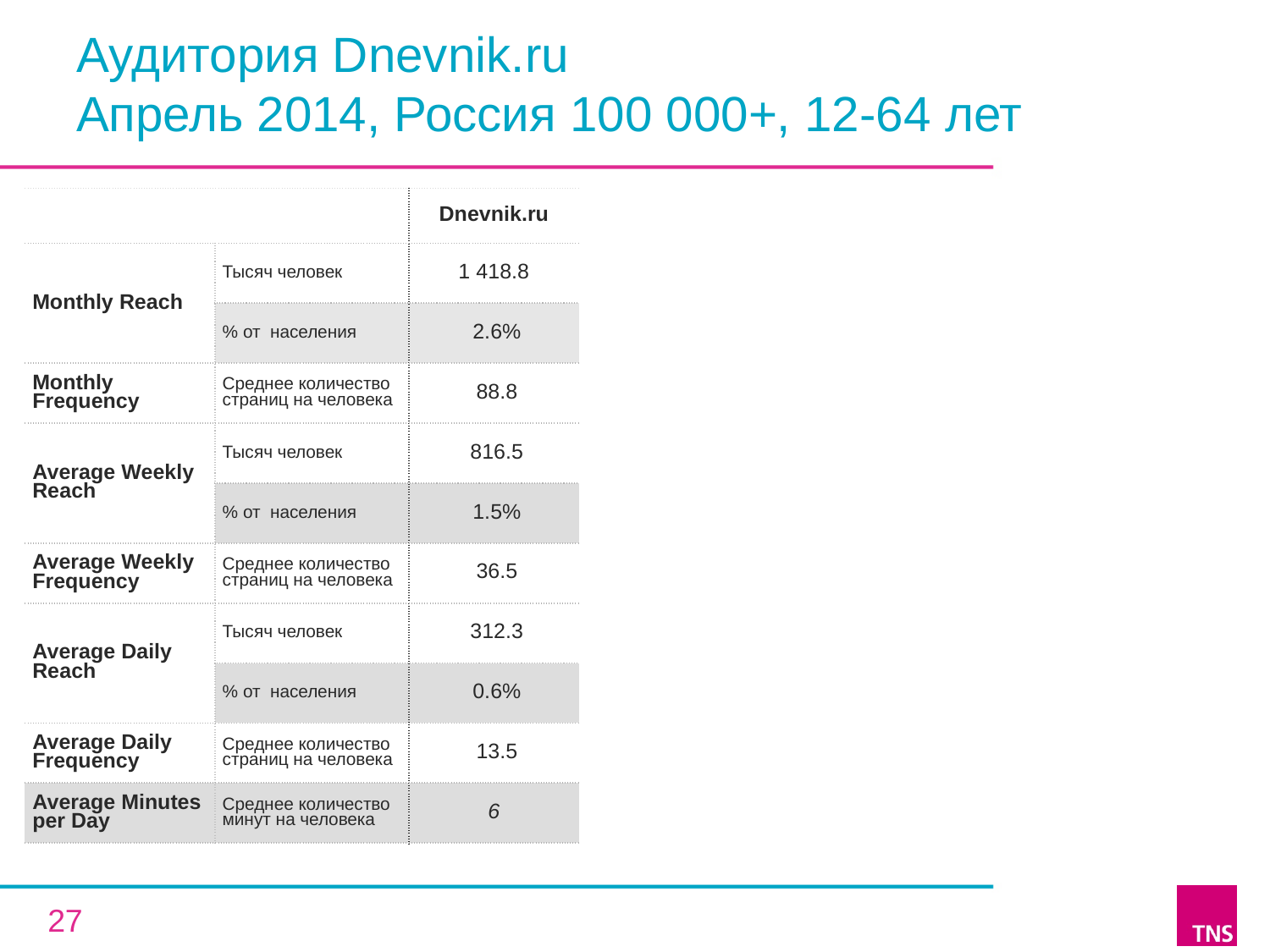

# Аудитория Dnevnik.ru Апрель 2014, Россия 100 000+, 12-64 лет
|  |  | Dnevnik.ru |
| --- | --- | --- |
| Monthly Reach | Тысяч человек | 1 418.8 |
|  | % от населения | 2.6% |
| Monthly Frequency | Среднее количество страниц на человека | 88.8 |
| Average Weekly Reach | Тысяч человек | 816.5 |
|  | % от населения | 1.5% |
| Average Weekly Frequency | Среднее количество страниц на человека | 36.5 |
| Average Daily Reach | Тысяч человек | 312.3 |
|  | % от населения | 0.6% |
| Average Daily Frequency | Среднее количество страниц на человека | 13.5 |
| Average Minutes per Day | Среднее количество минут на человека | 6 |

27